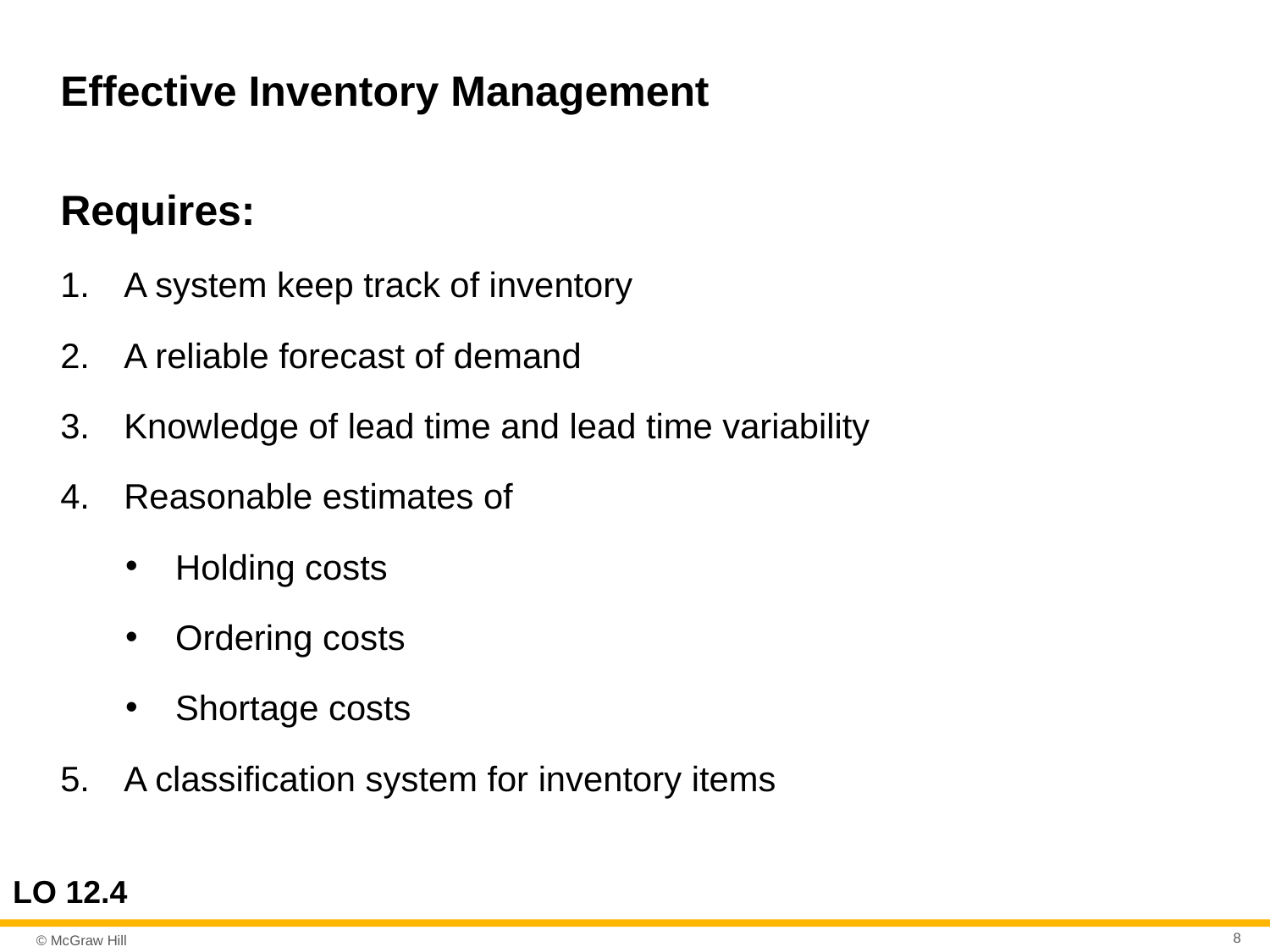

# Effective Inventory Management
Requires:
A system keep track of inventory
A reliable forecast of demand
Knowledge of lead time and lead time variability
Reasonable estimates of
Holding costs
Ordering costs
Shortage costs
A classification system for inventory items
LO 12.4